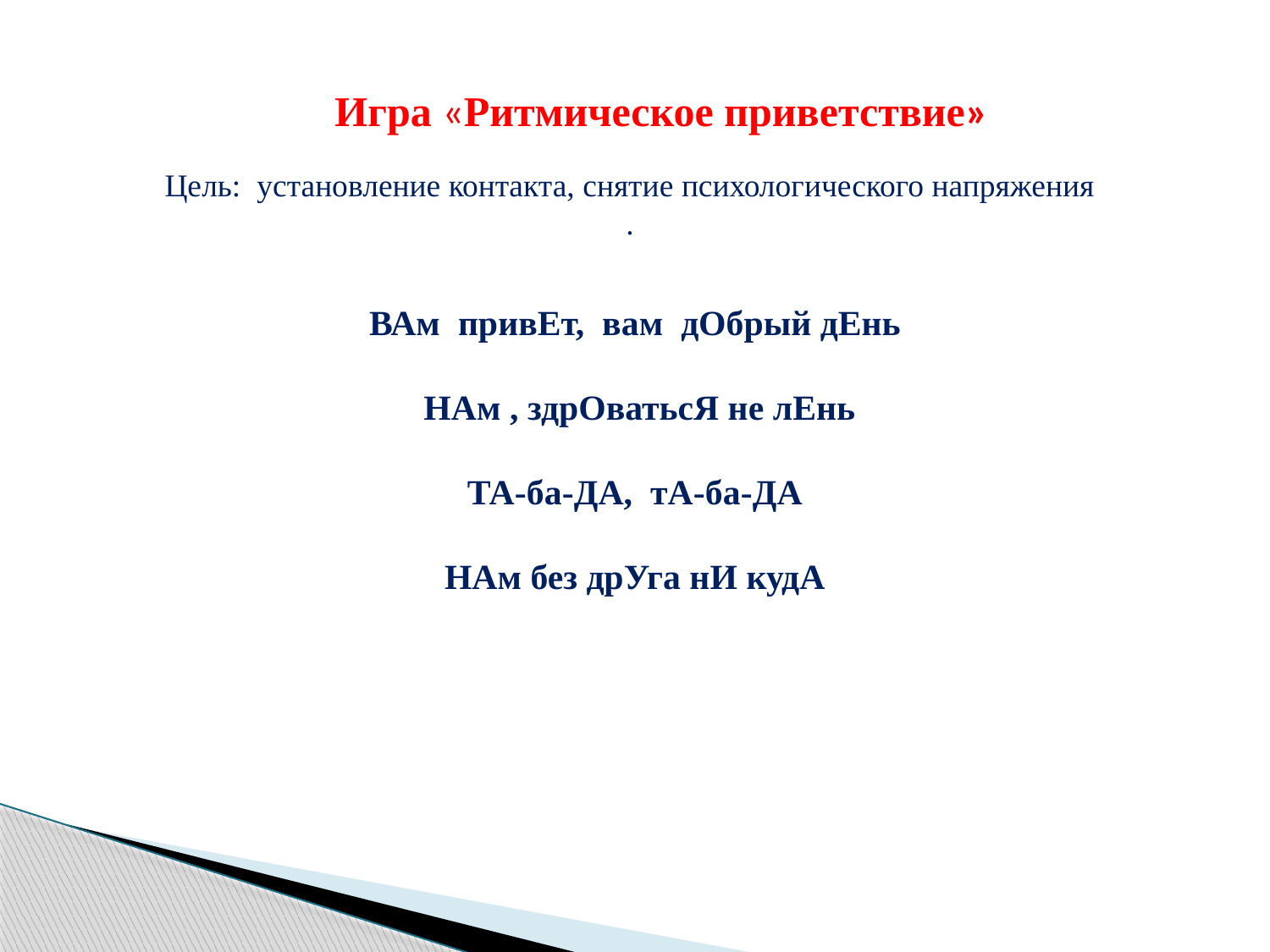

Игра «Ритмическое приветствие»

ВАм  привЕт,  вам  дОбрый дЕнь

 НАм , здрОватьсЯ не лЕнь

ТА-ба-ДА,  тА-ба-ДА

НАм без дрУга нИ кудА

Цель:  установление контакта, снятие психологического напряжения .